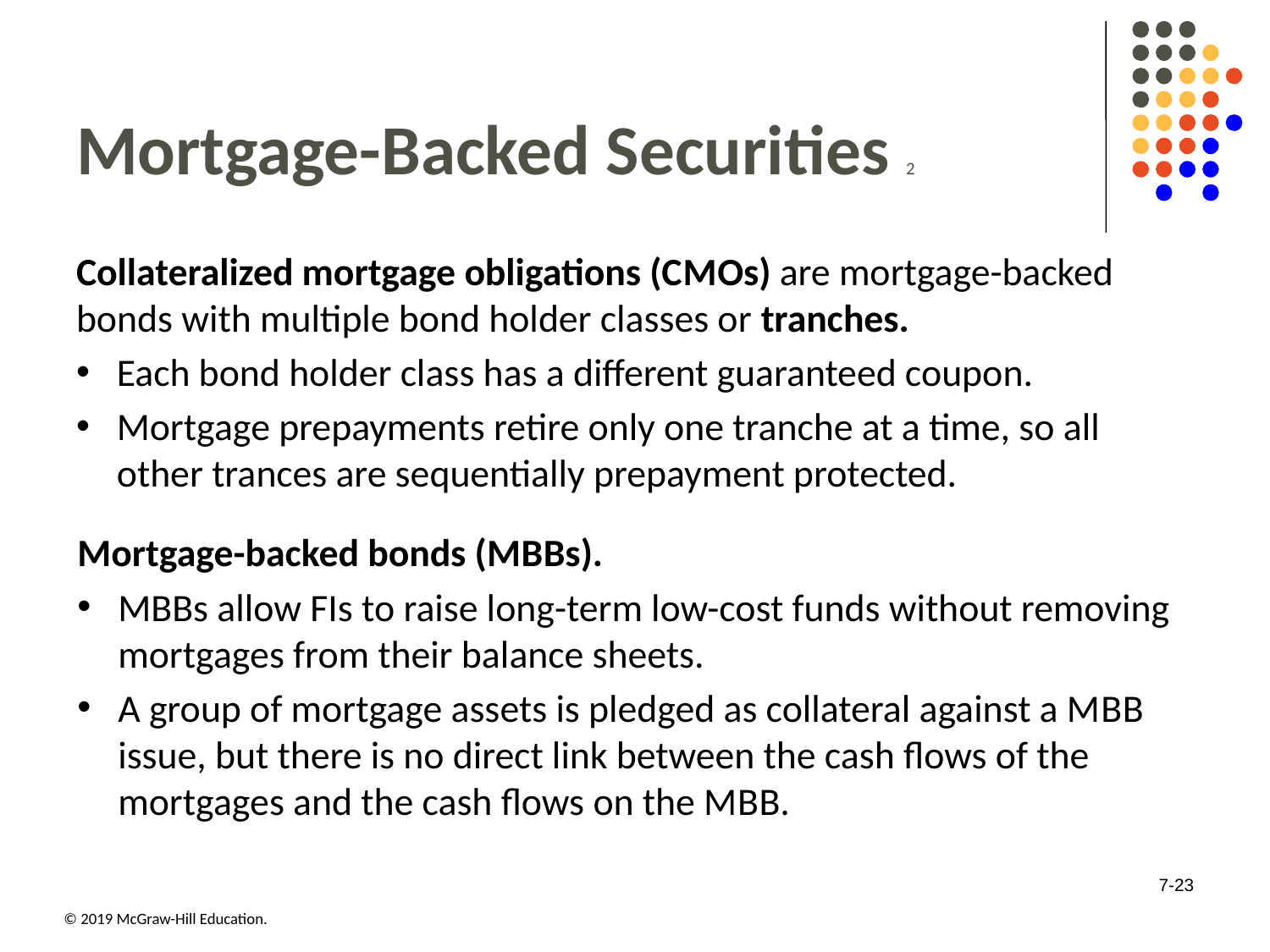

# Mortgage-Backed Securities 2
Collateralized mortgage obligations (C M Os) are mortgage-backed bonds with multiple bond holder classes or tranches.
Each bond holder class has a different guaranteed coupon.
Mortgage prepayments retire only one tranche at a time, so all other trances are sequentially prepayment protected.
Mortgage-backed bonds (M B Bs).
MBBs allow FIs to raise long-term low-cost funds without removing mortgages from their balance sheets.
A group of mortgage assets is pledged as collateral against a M B B issue, but there is no direct link between the cash flows of the mortgages and the cash flows on the M B B.
7-23